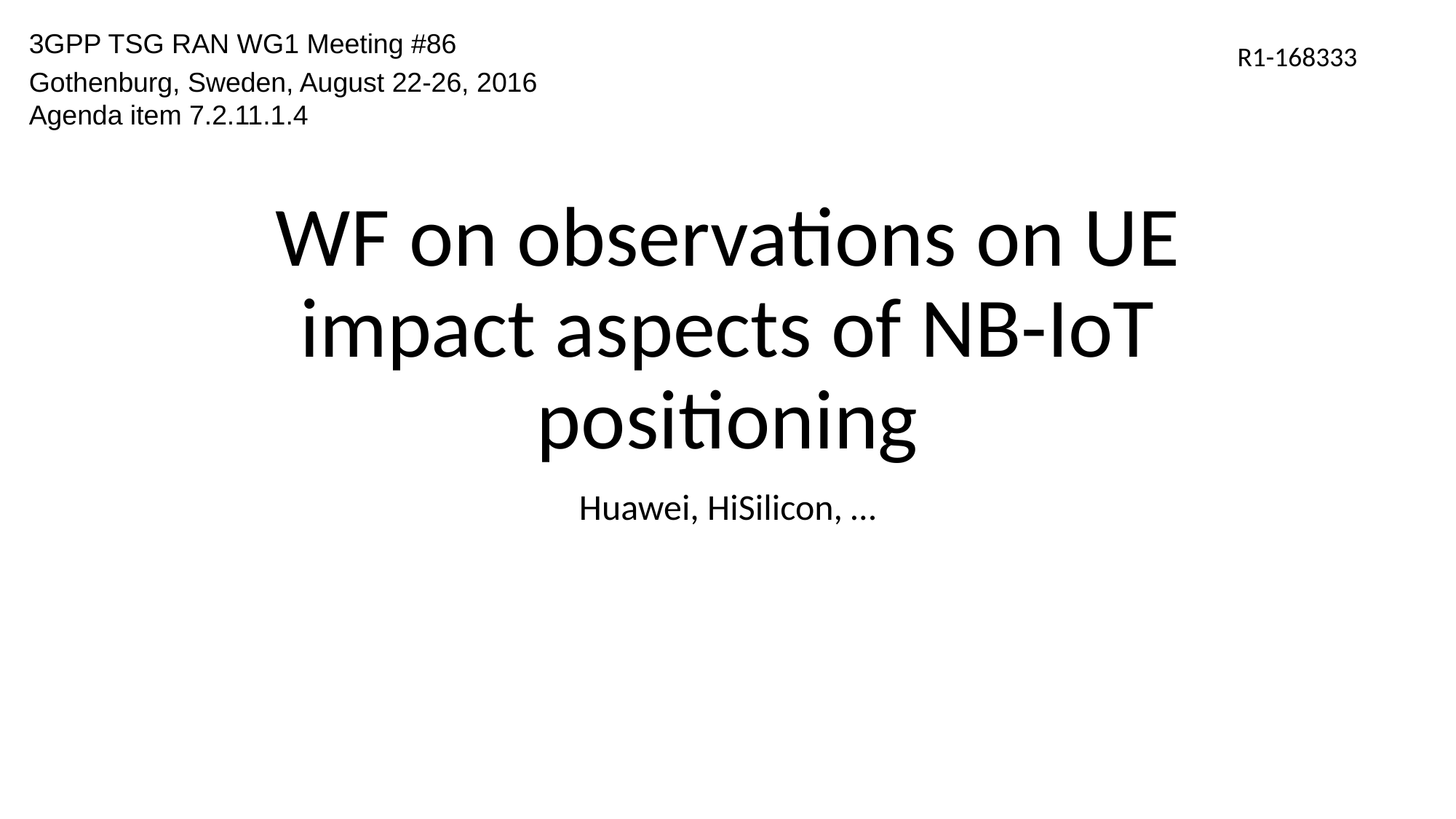

3GPP TSG RAN WG1 Meeting #86
Gothenburg, Sweden, August 22-26, 2016
Agenda item 7.2.11.1.4
R1-168333
# WF on observations on UE impact aspects of NB-IoT positioning
Huawei, HiSilicon, …